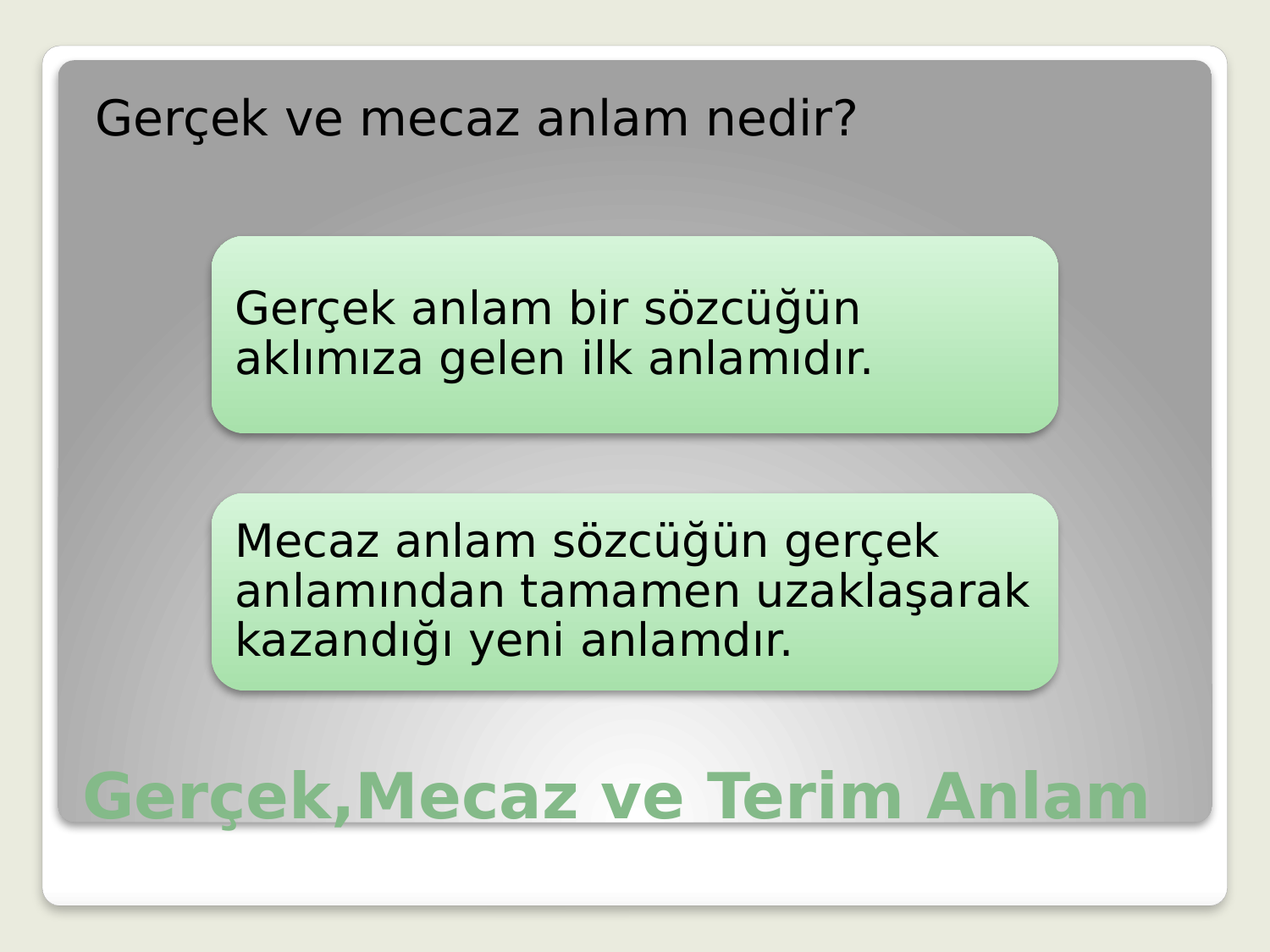

Gerçek ve mecaz anlam nedir?

Gerçek anlam bir sözcüğün aklımıza gelen ilk anlamıdır.

Mecaz anlam sözcüğün gerçek anlamından tamamen uzaklaşarak kazandığı yeni anlamdır.

# Gerçek,Mecaz ve Terim Anlam